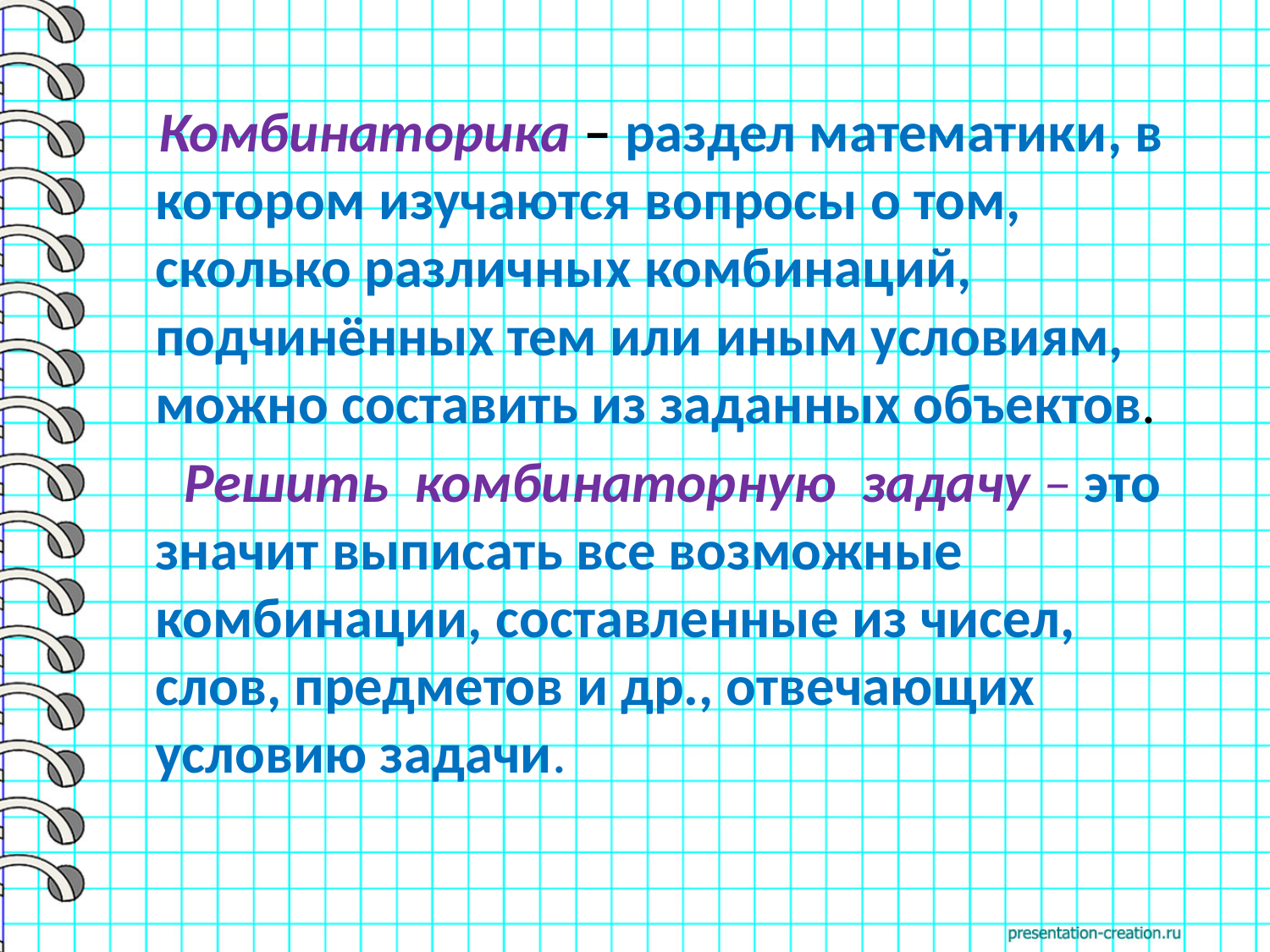

Комбинаторика – раздел математики, в котором изучаются вопросы о том, сколько различных комбинаций, подчинённых тем или иным условиям, можно составить из заданных объектов.
      Решить  комбинаторную  задачу – это  значит выписать все возможные комбинации, составленные из чисел, слов, предметов и др., отвечающих условию задачи.